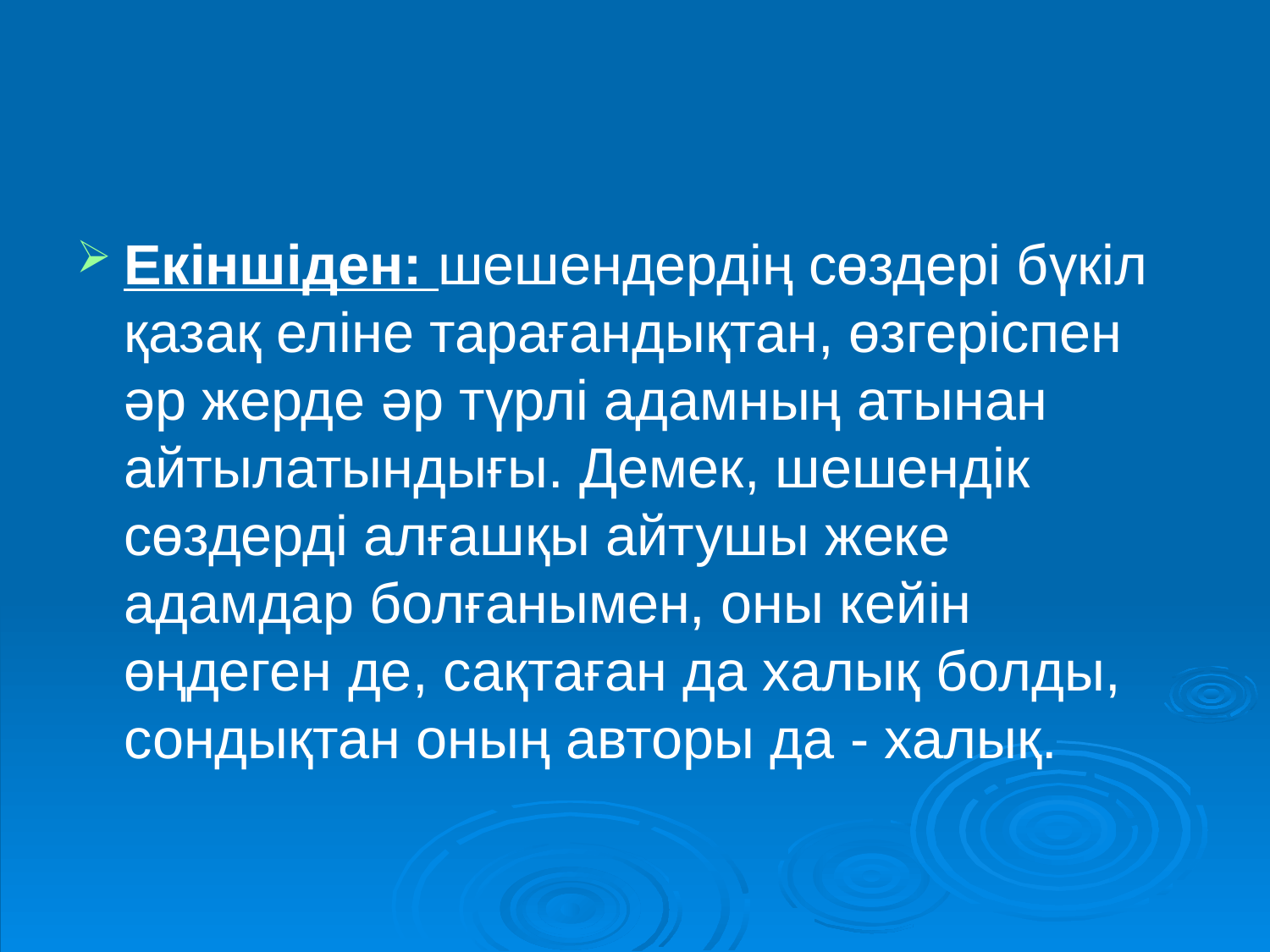

#
Екіншіден: шешендердің сөздері бүкіл қазақ еліне тарағандықтан, өзгеріспен әр жерде әр түрлі адамның атынан айтылатындығы. Демек, шешендік сөздерді алғашқы айтушы жеке адамдар болғанымен, оны кейін өңдеген де, сақтаған да халық болды, сондықтан оның авторы да - халық.